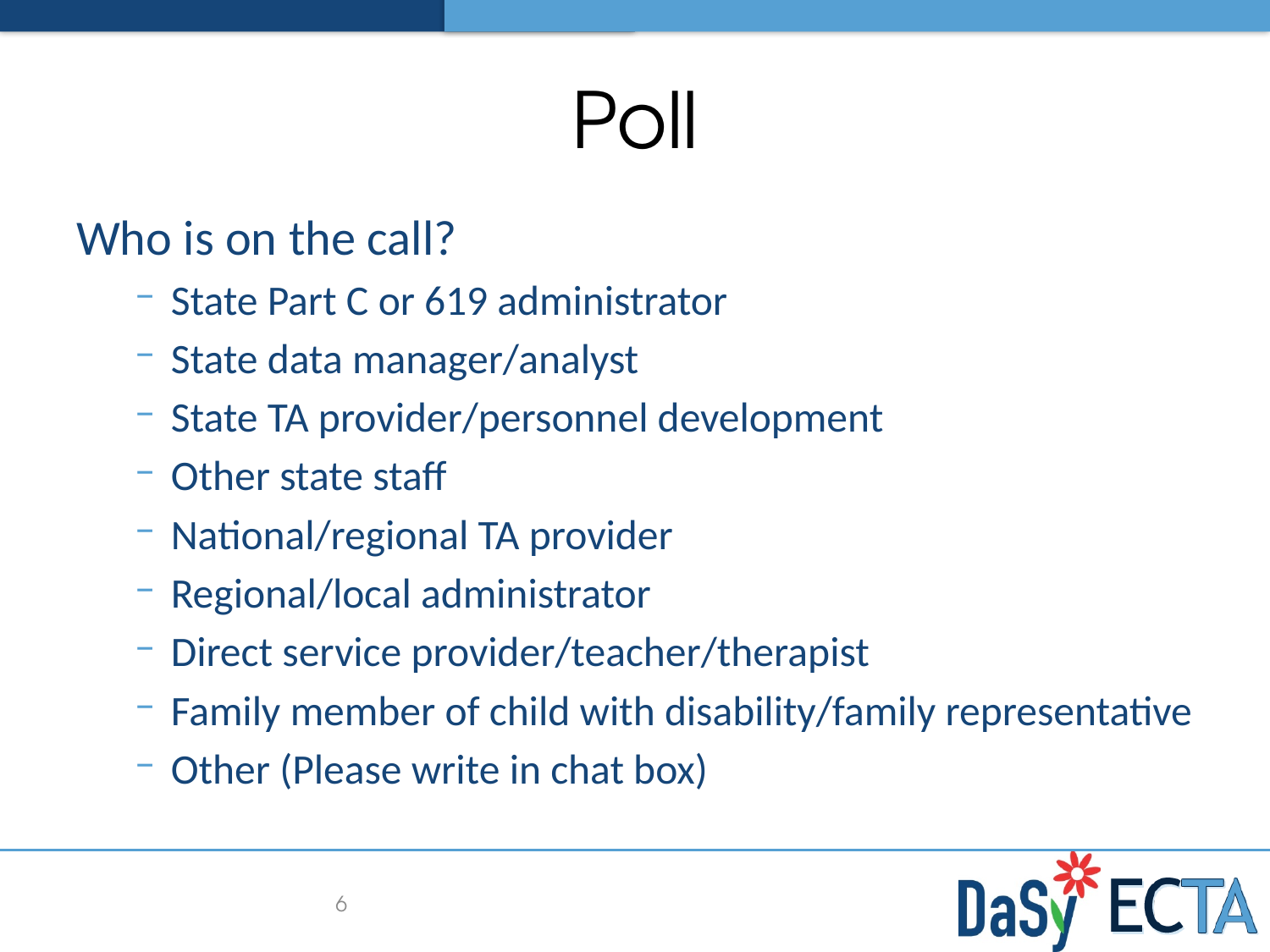

# Poll
Who is on the call?
State Part C or 619 administrator
State data manager/analyst
State TA provider/personnel development
Other state staff
National/regional TA provider
Regional/local administrator
Direct service provider/teacher/therapist
Family member of child with disability/family representative
Other (Please write in chat box)
6